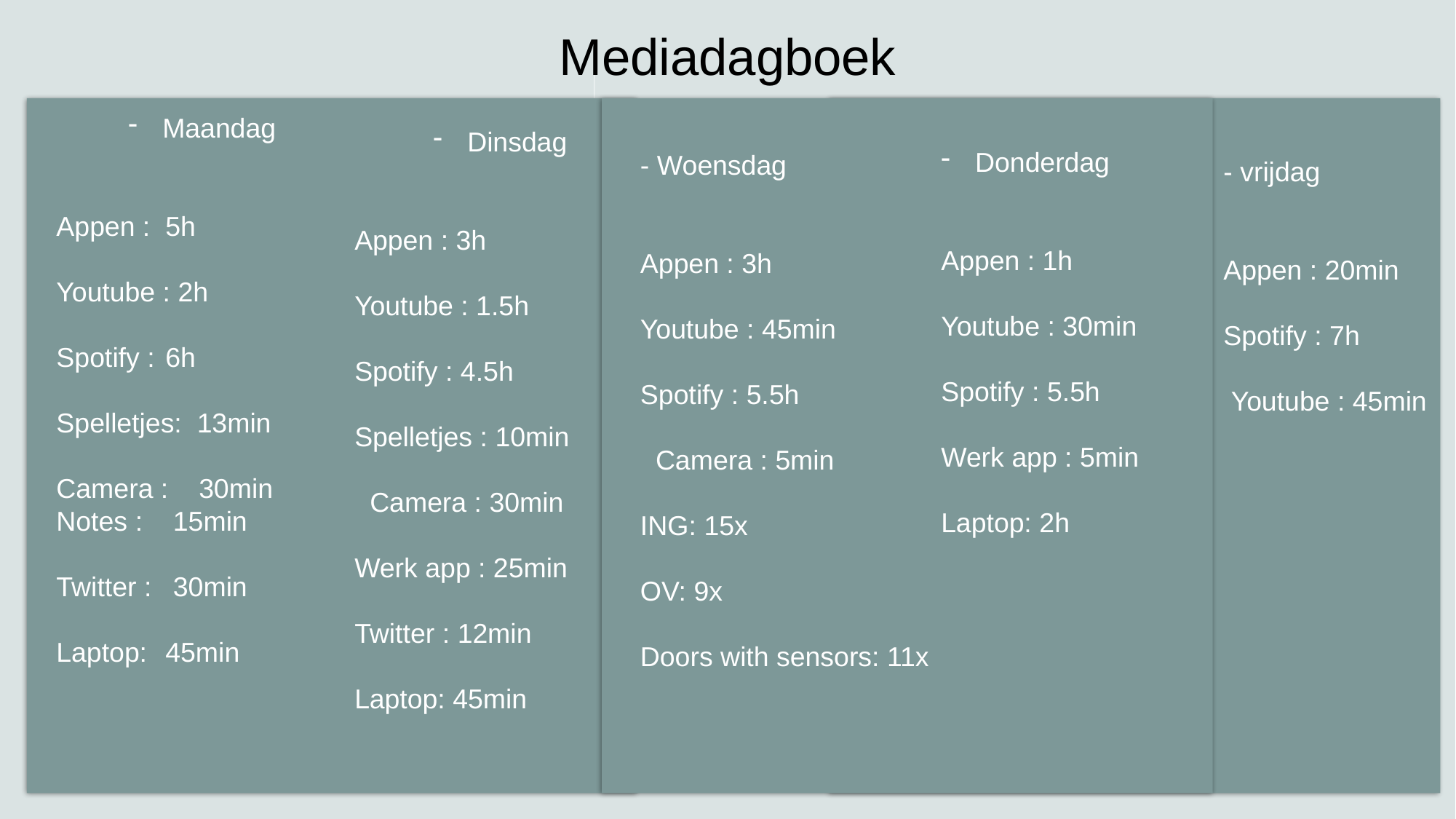

# Mediadagboek

Maandag

Appen : 	5h

Youtube : 2h

Spotify :	6h

Spelletjes:  13min

Camera :    30min
Notes :  	 15min

Twitter : 	 30min

Laptop:	45min

Dinsdag

Appen : 3h

Youtube : 1.5h

Spotify : 4.5h

Spelletjes : 10min

  Camera : 30min

Werk app : 25min

Twitter : 12min

Laptop: 45min

Donderdag

Appen : 1h

Youtube : 30min

Spotify : 5.5h

Werk app : 5min

Laptop: 2h

- Woensdag

Appen : 3h

Youtube : 45min

Spotify : 5.5h

  Camera : 5min

ING: 15x

OV: 9x

Doors with sensors: 11x

- vrijdag

Appen : 20min

Spotify : 7h

 Youtube : 45min